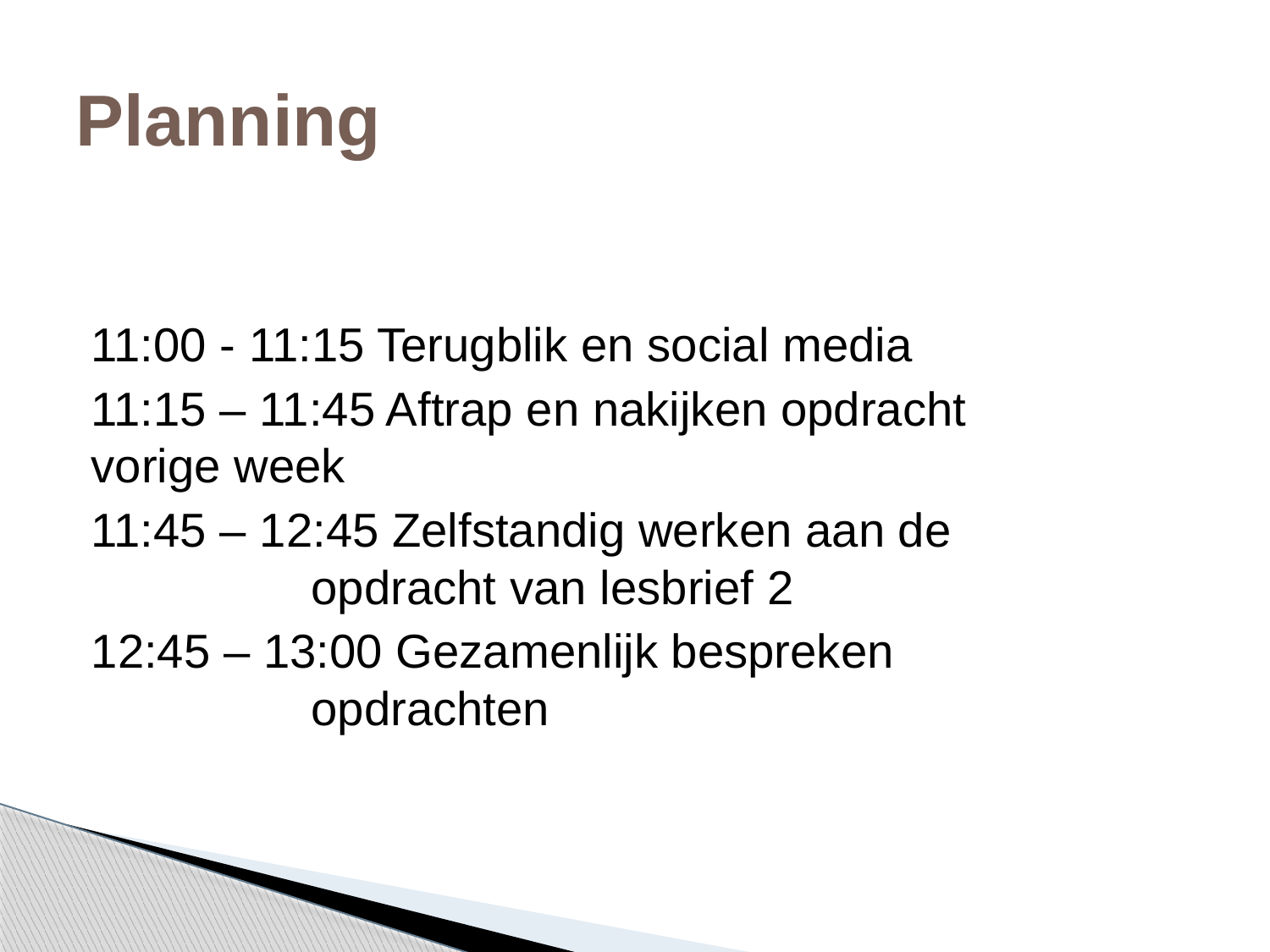

# Planning
11:00 - 11:15 Terugblik en social media
11:15 – 11:45 Aftrap en nakijken opdracht 		       vorige week
11:45 – 12:45 Zelfstandig werken aan de 			       opdracht van lesbrief 2
12:45 – 13:00 Gezamenlijk bespreken 			       opdrachten